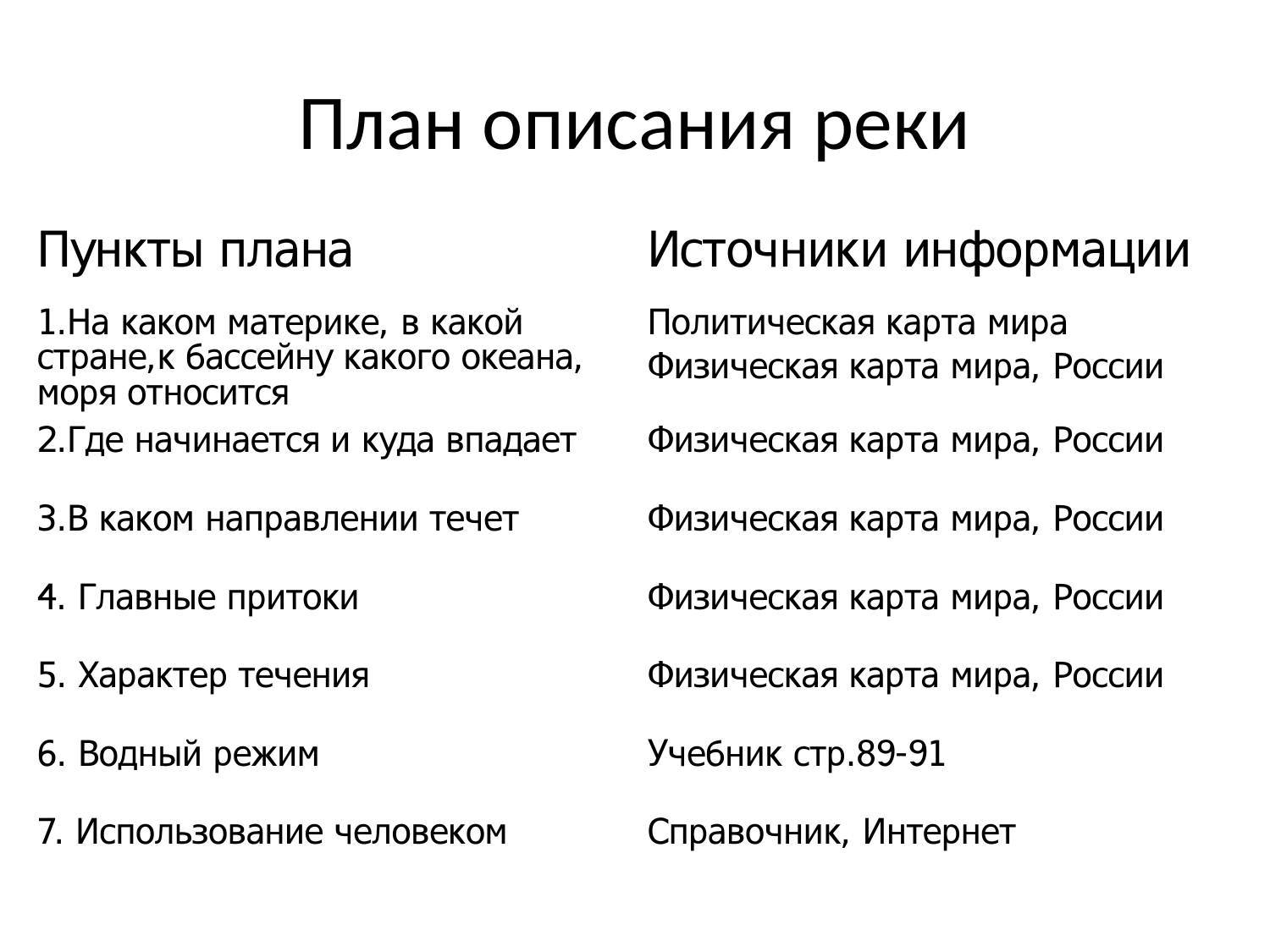

План описания реки
| Пункты плана | Источники информации |
| --- | --- |
| 1.На каком материке, в какой стране,к бассейну какого океана, моря относится | Политическая карта мира Физическая карта мира, России |
| 2.Где начинается и куда впадает | Физическая карта мира, России |
| 3.В каком направлении течет | Физическая карта мира, России |
| 4. Главные притоки | Физическая карта мира, России |
| 5. Характер течения | Физическая карта мира, России |
| 6. Водный режим | Учебник стр.89-91 |
| 7. Использование человеком | Справочник, Интернет |